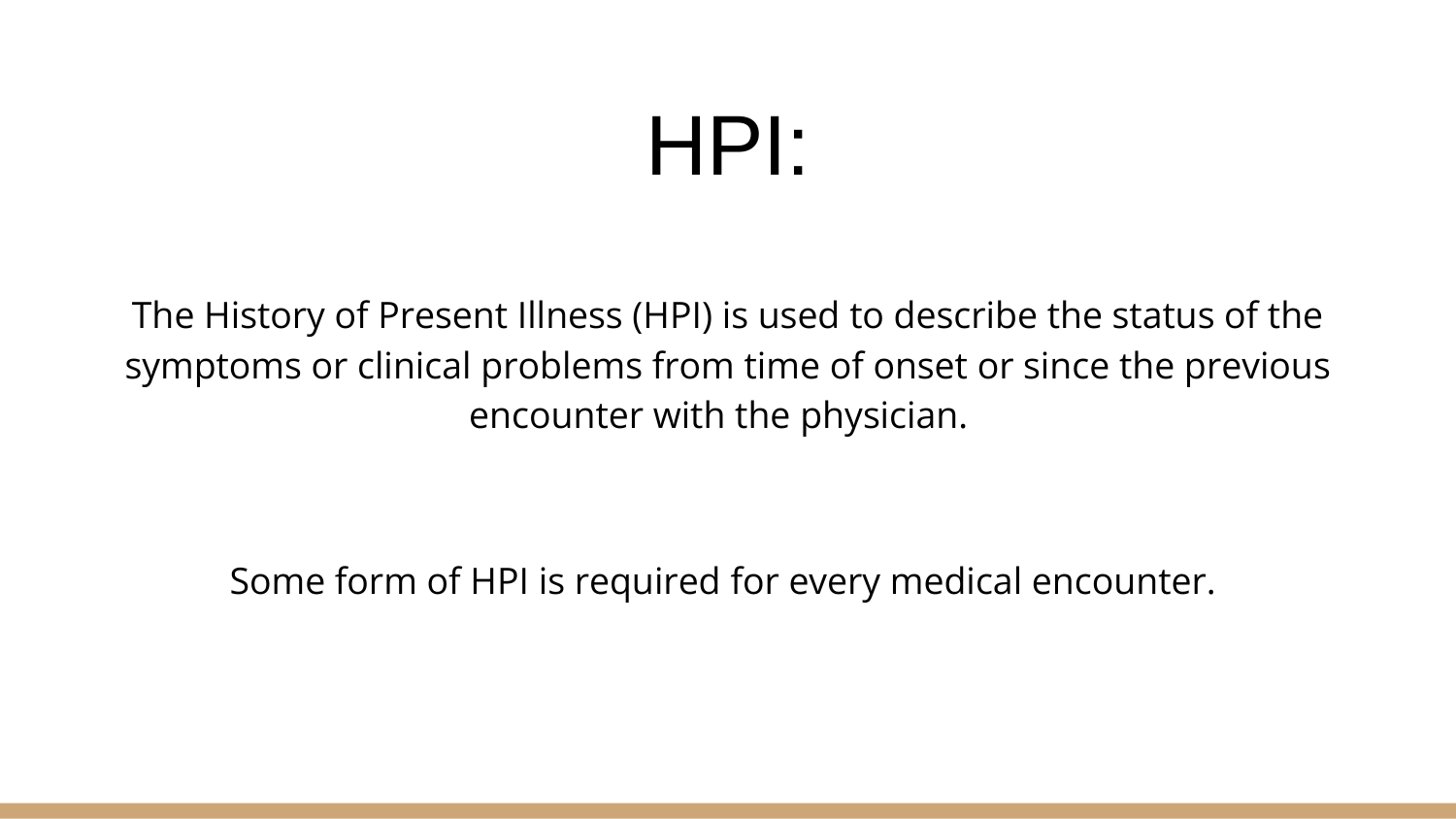

# HPI:

The History of Present Illness (HPI) is used to describe the status of the symptoms or clinical problems from time of onset or since the previous encounter with the physician.

Some form of HPI is required for every medical encounter.